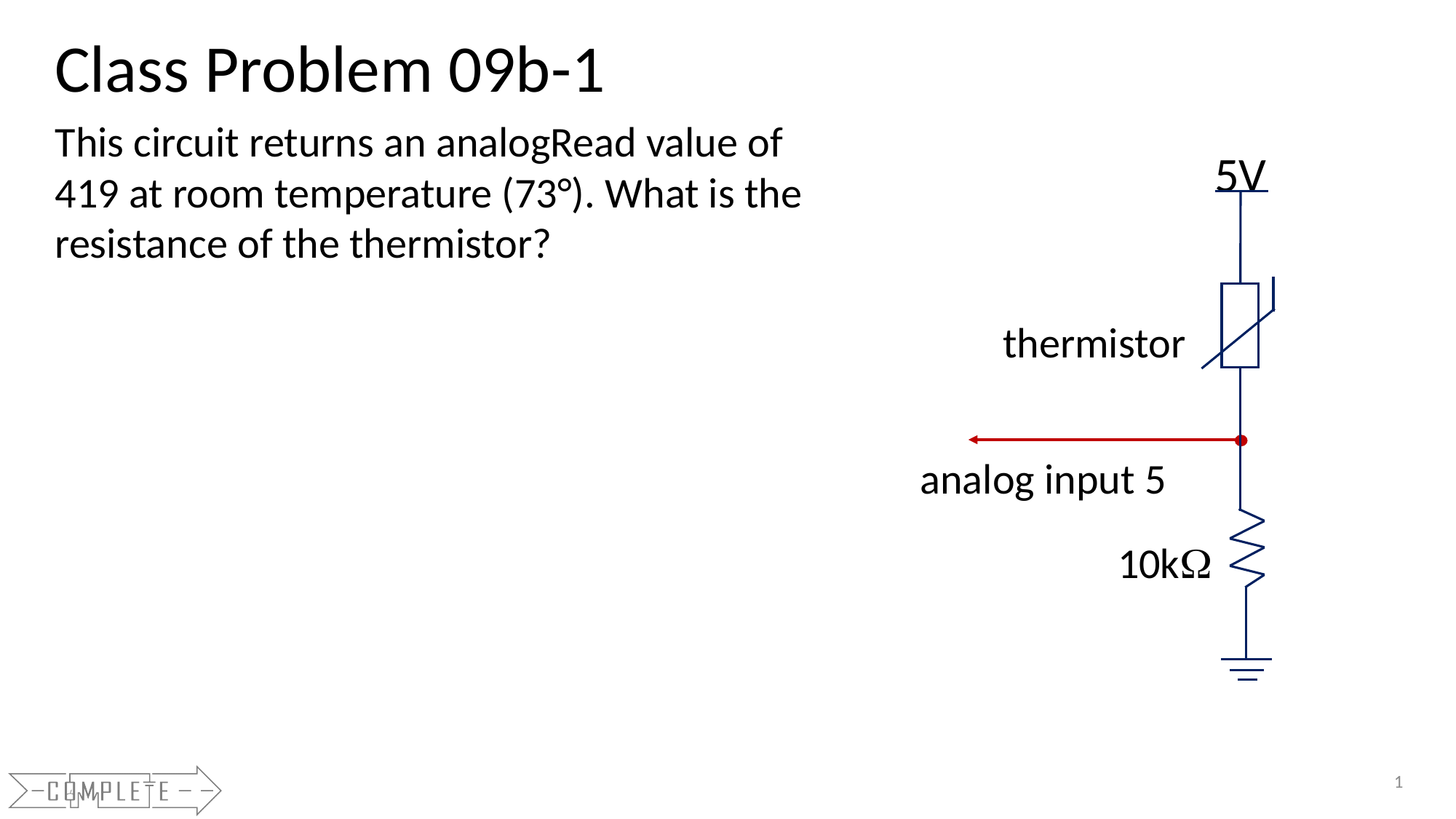

# Class Problem 09b-1
This circuit returns an analogRead value of 419 at room temperature (73°). What is the resistance of the thermistor?
5V

thermistor

analog input 5
10kΩ
1